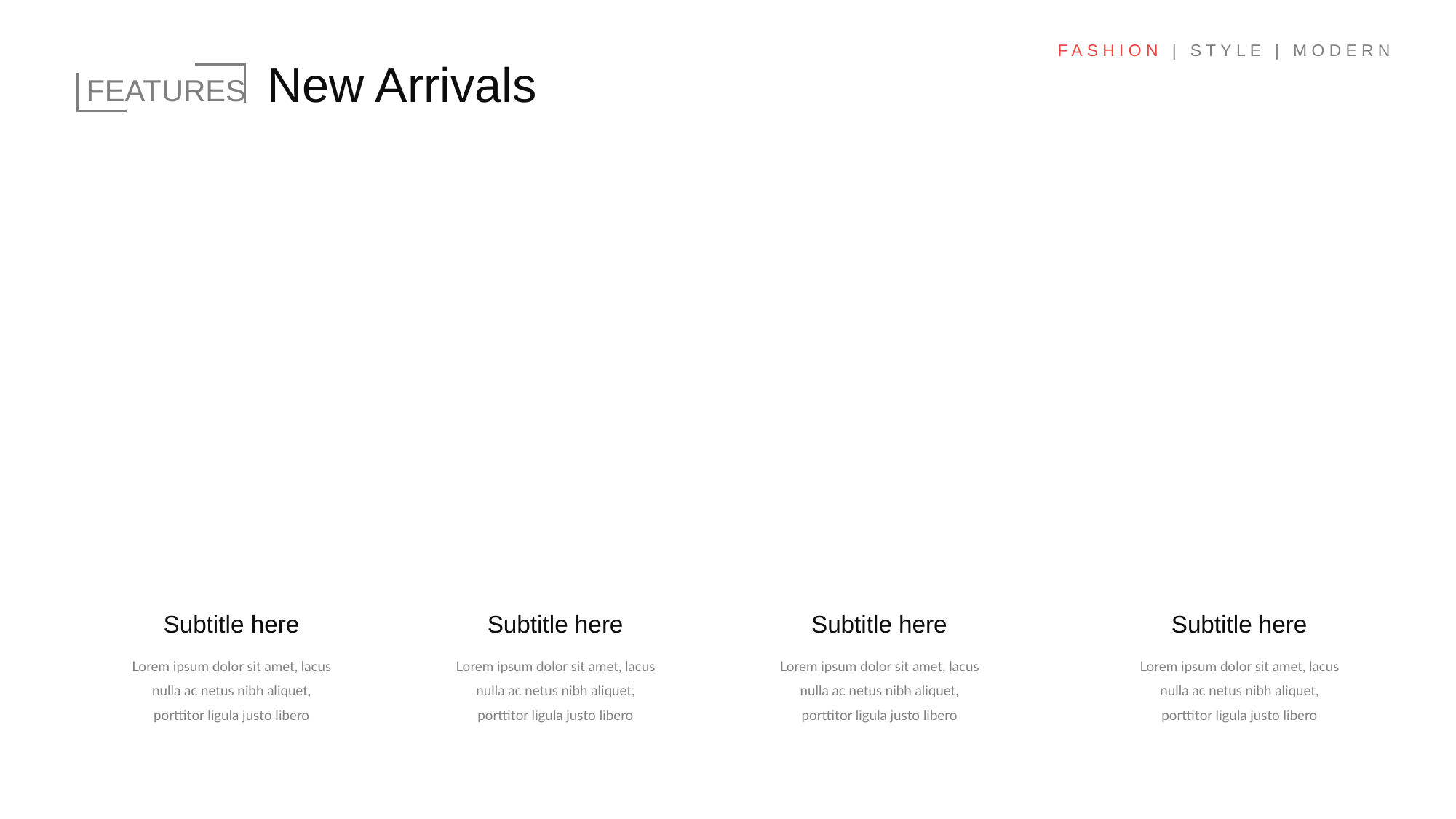

FASHION | STYLE | MODERN
New Arrivals

FEATURES

Subtitle here
Subtitle here
Subtitle here
Subtitle here
Lorem ipsum dolor sit amet, lacus nulla ac netus nibh aliquet, porttitor ligula justo libero
Lorem ipsum dolor sit amet, lacus nulla ac netus nibh aliquet, porttitor ligula justo libero
Lorem ipsum dolor sit amet, lacus nulla ac netus nibh aliquet, porttitor ligula justo libero
Lorem ipsum dolor sit amet, lacus nulla ac netus nibh aliquet, porttitor ligula justo libero